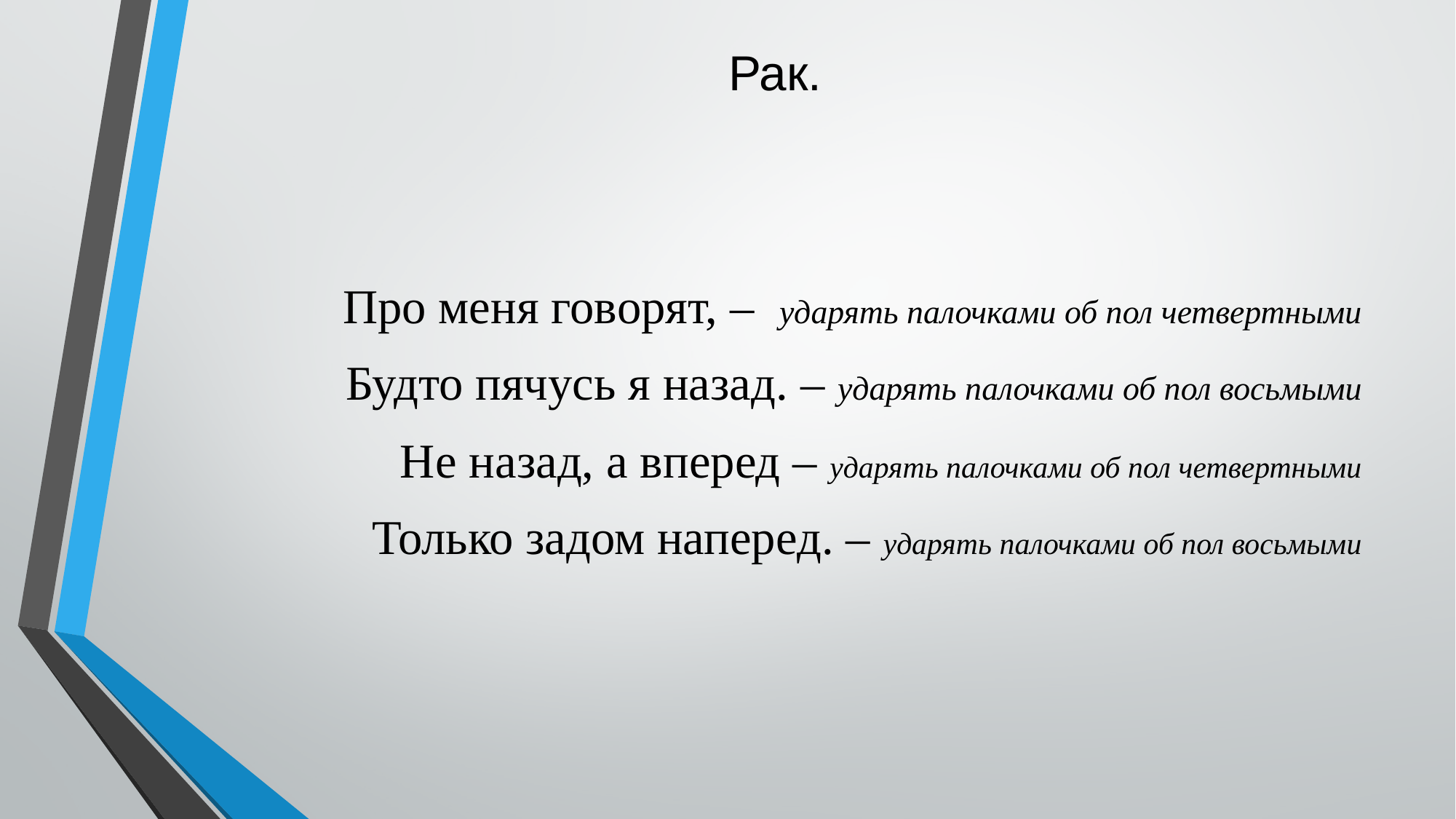

# Рак.

Про меня говорят, –  ударять палочками об пол четвертными
Будто пячусь я назад. – ударять палочками об пол восьмыми
Не назад, а вперед – ударять палочками об пол четвертными
Только задом наперед. – ударять палочками об пол восьмыми